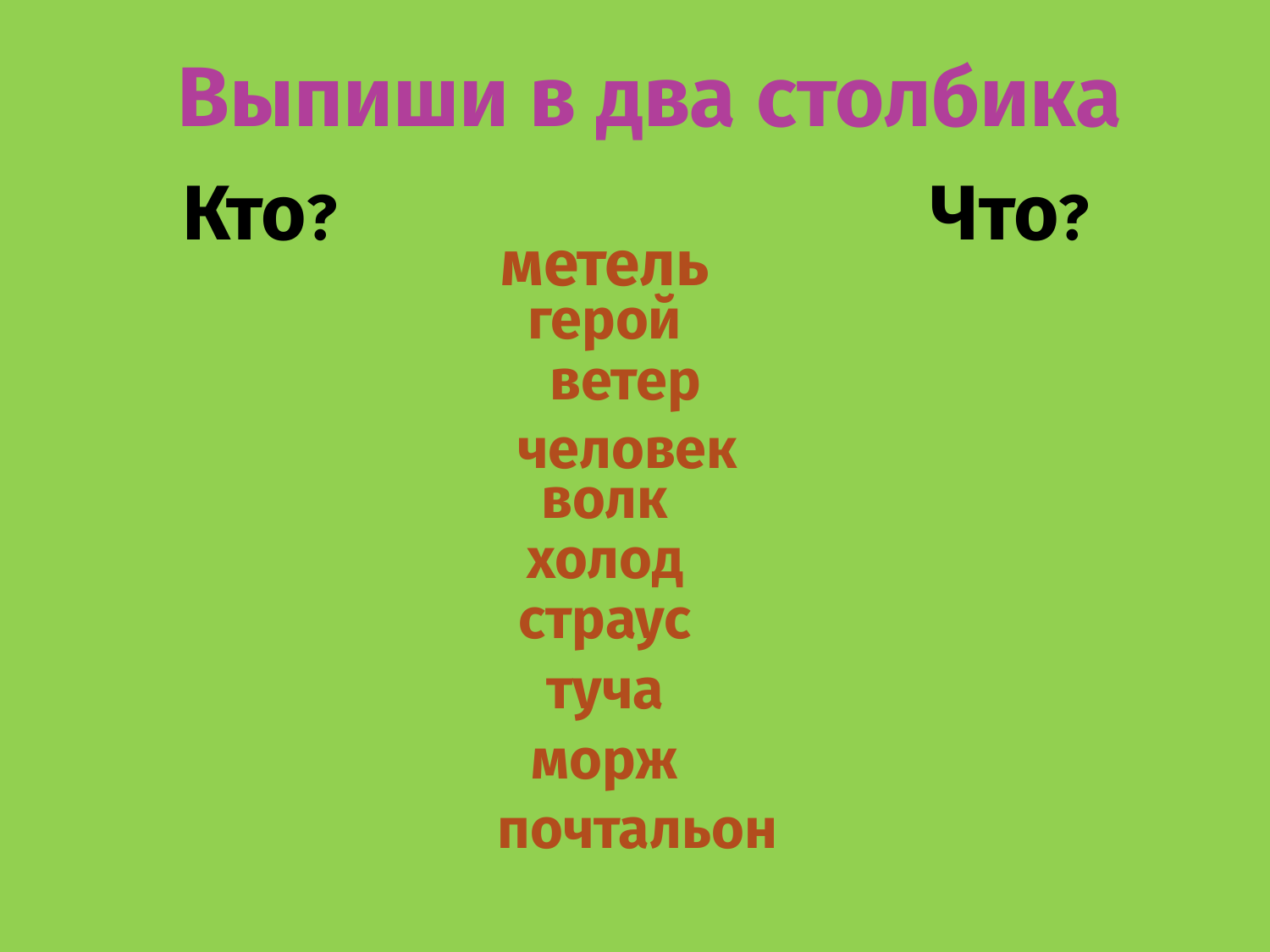

Выпиши в два столбика
Кто?
Что?
метель
герой
ветер
человек
волк
холод
страус
туча
морж
почтальон